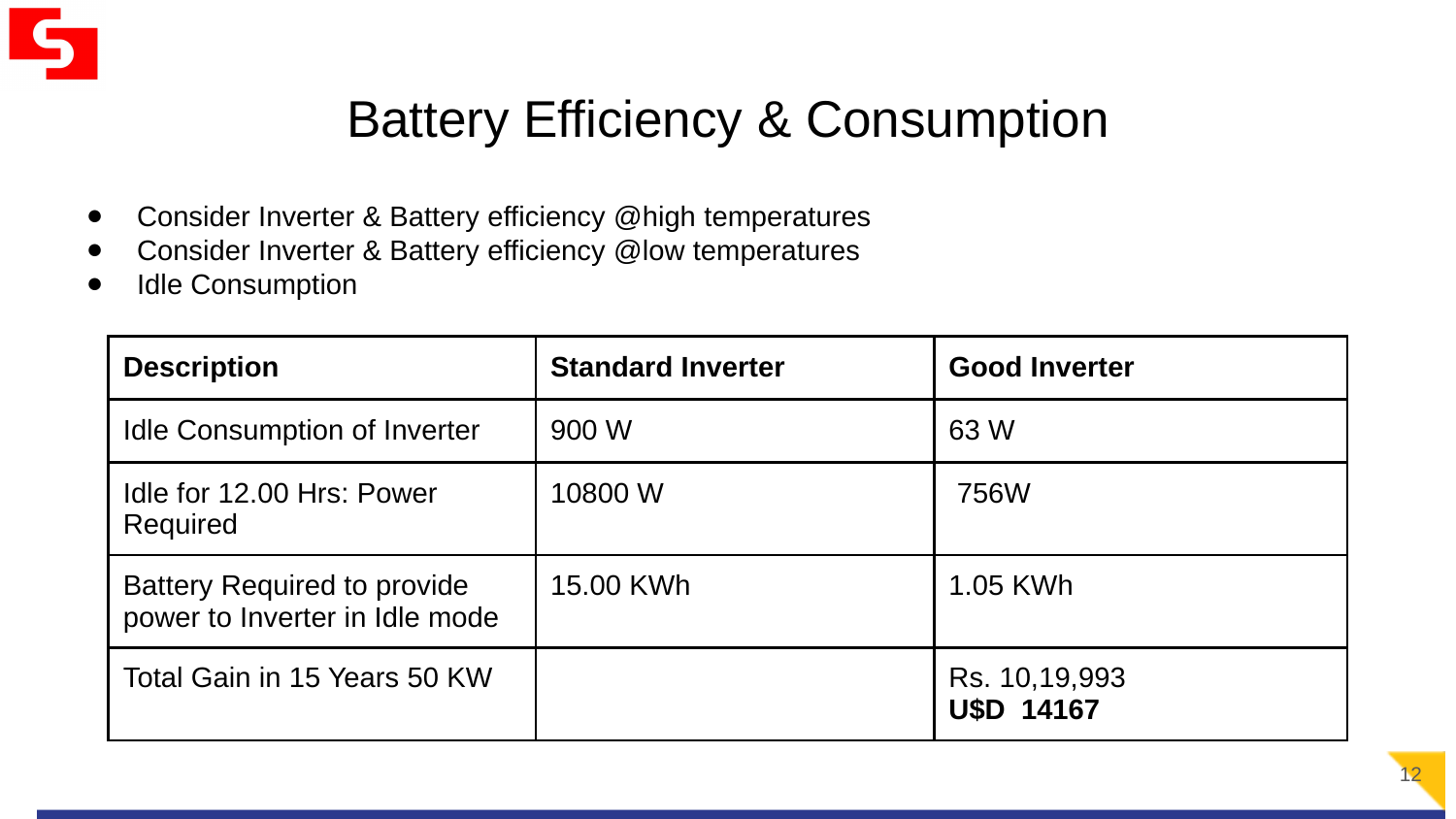

# Battery Efficiency & Consumption
Consider Inverter & Battery efficiency @high temperatures
Consider Inverter & Battery efficiency @low temperatures
Idle Consumption

| Description | Standard Inverter | Good Inverter |
| --- | --- | --- |
| Idle Consumption of Inverter | 900 W | 63 W |
| Idle for 12.00 Hrs: Power Required | 10800 W | 756W |
| Battery Required to provide power to Inverter in Idle mode | 15.00 KWh | 1.05 KWh |
| Total Gain in 15 Years 50 KW |  | Rs. 10,19,993 U$D 14167 |
12